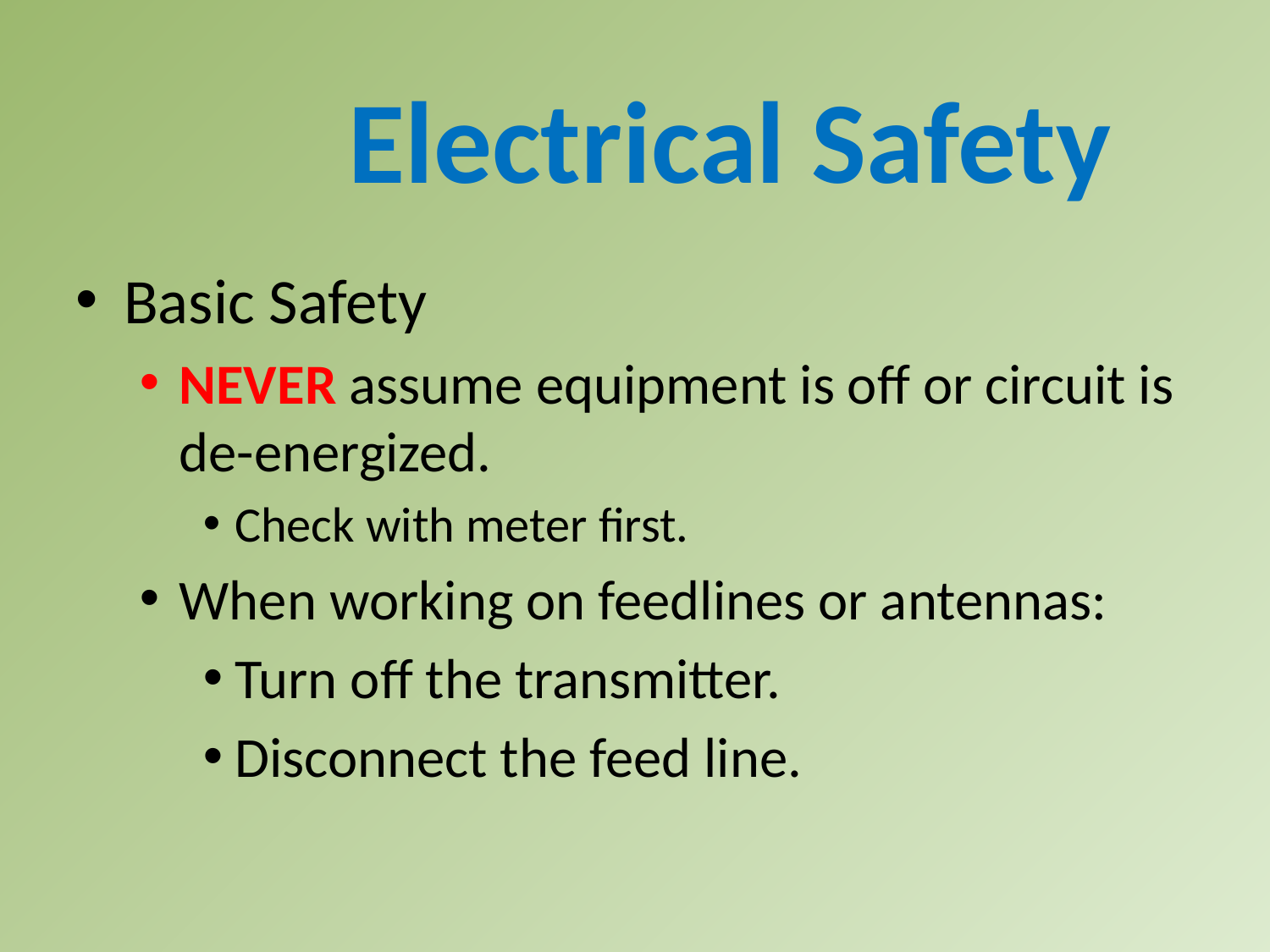

Electrical Safety
Basic Safety
NEVER assume equipment is off or circuit is de-energized.
Check with meter first.
When working on feedlines or antennas:
Turn off the transmitter.
Disconnect the feed line.